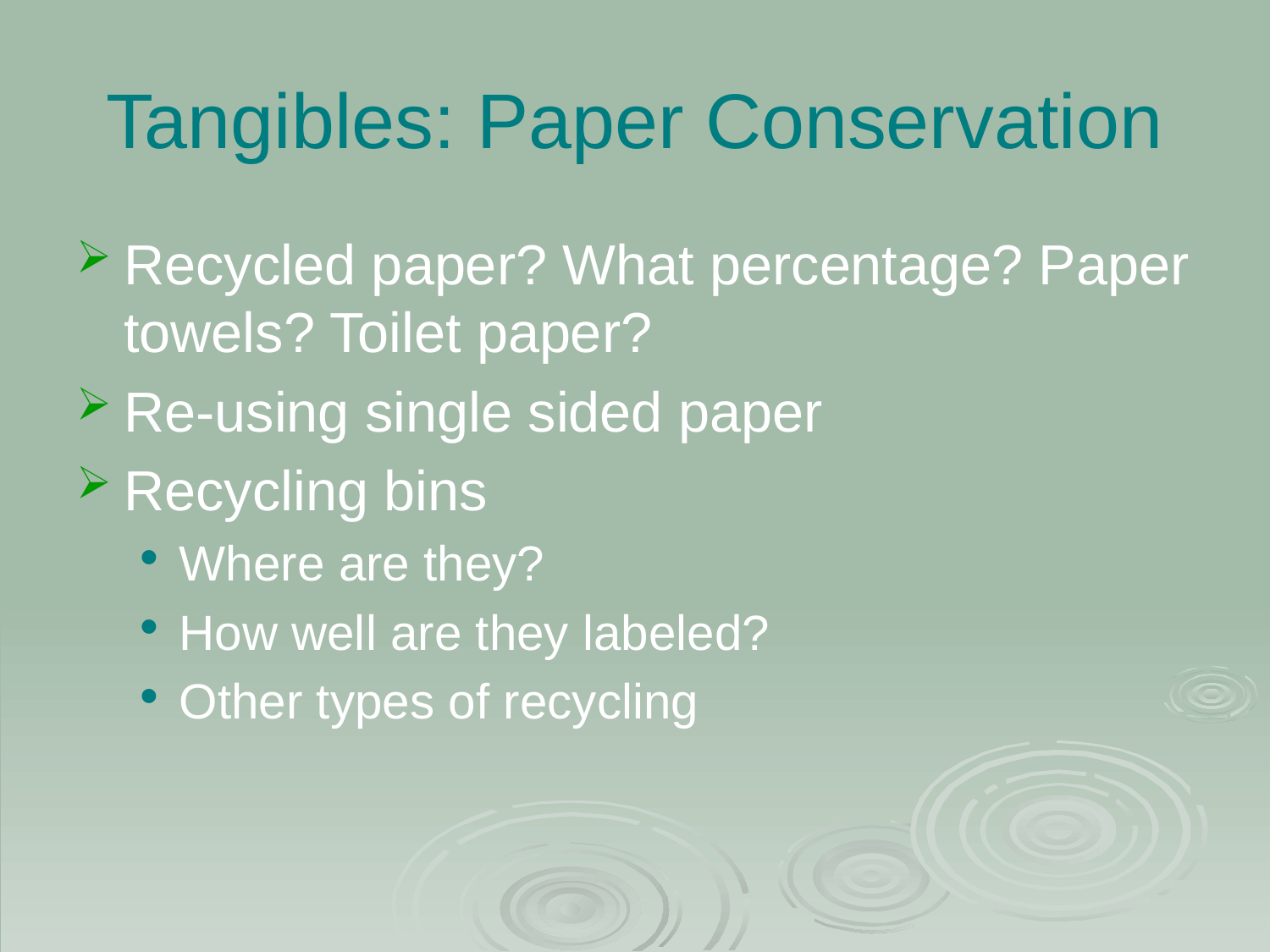

# Tangibles: Paper Conservation
Recycled paper? What percentage? Paper towels? Toilet paper?
Re-using single sided paper
Recycling bins
Where are they?
How well are they labeled?
Other types of recycling